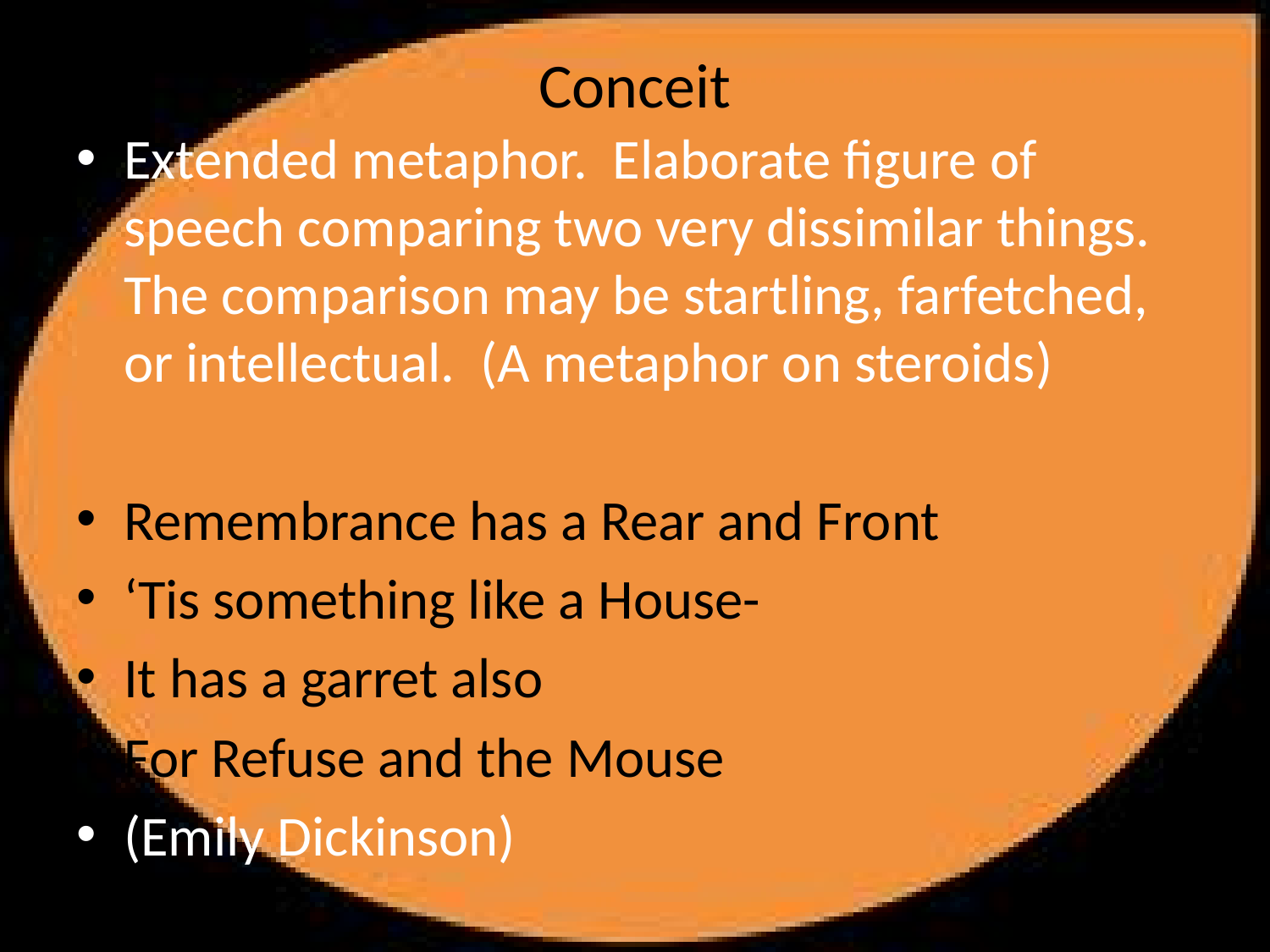

# Conceit
Extended metaphor.  Elaborate figure of speech comparing two very dissimilar things.  The comparison may be startling, farfetched, or intellectual.  (A metaphor on steroids)

Remembrance has a Rear and Front
‘Tis something like a House-
It has a garret also
For Refuse and the Mouse
(Emily Dickinson)